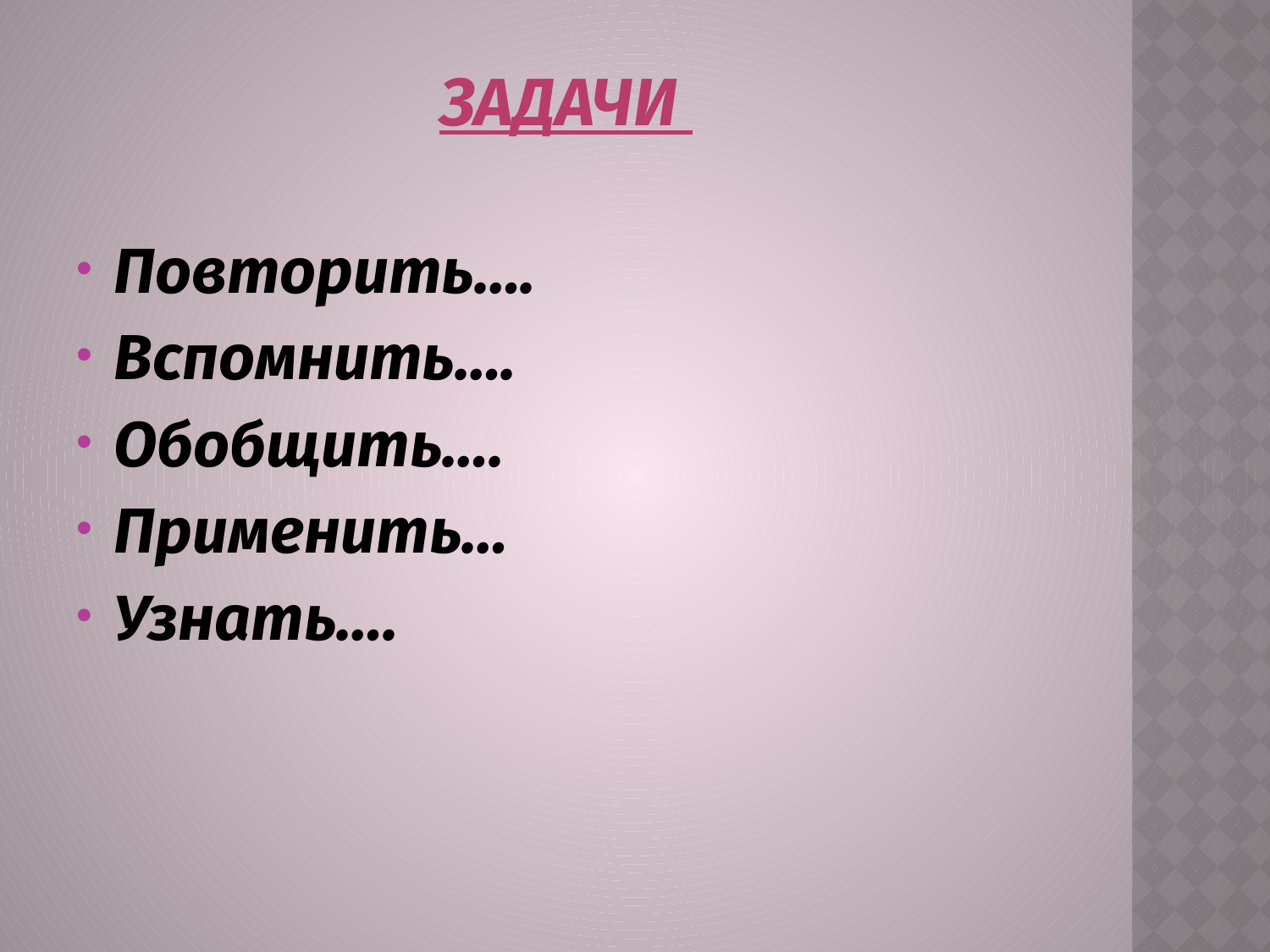

# Задачи
Повторить….
Вспомнить….
Обобщить….
Применить…
Узнать….